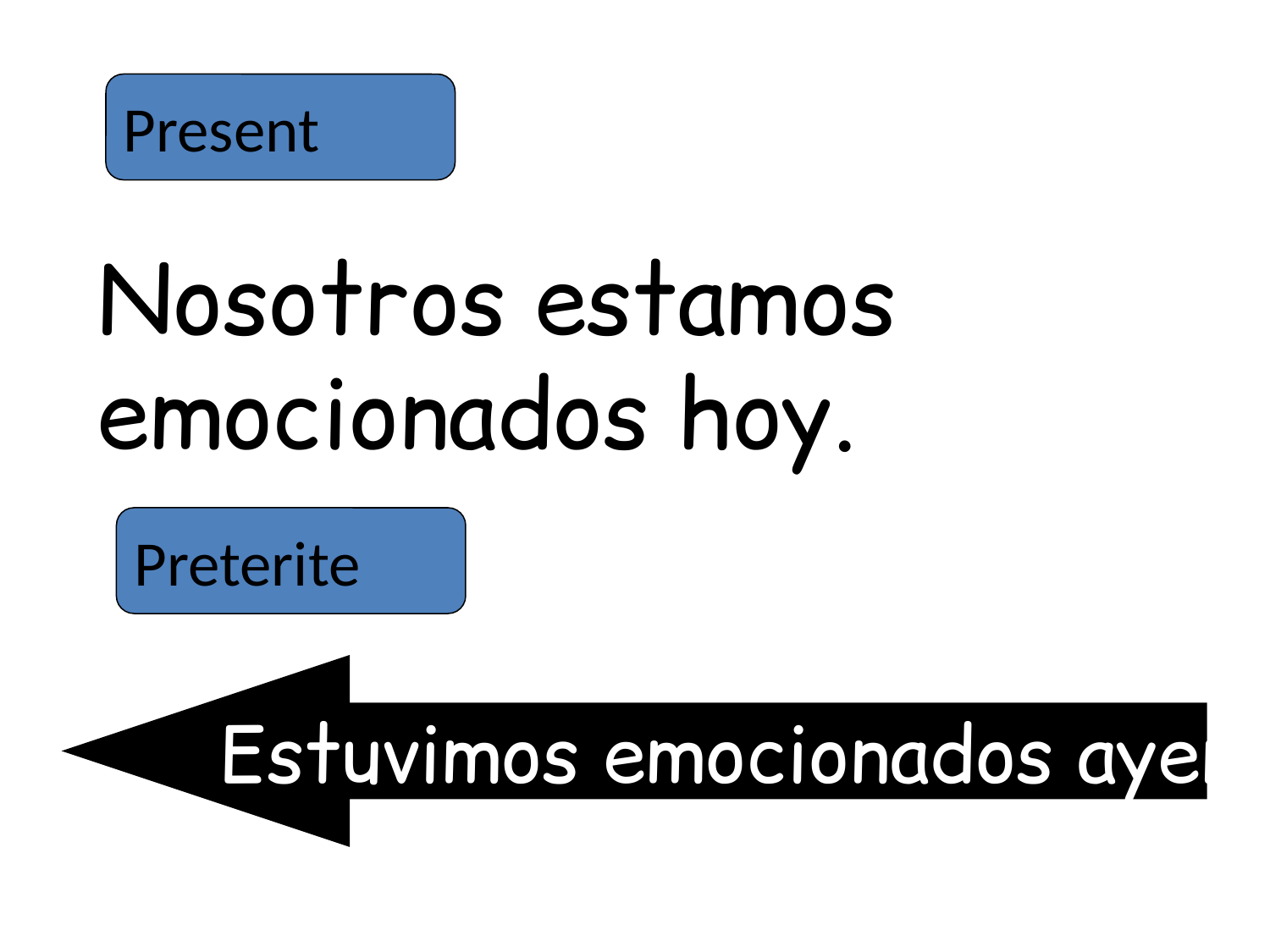

Present
Nosotros estamos emocionados hoy.
Preterite
Estuvimos emocionados ayer.